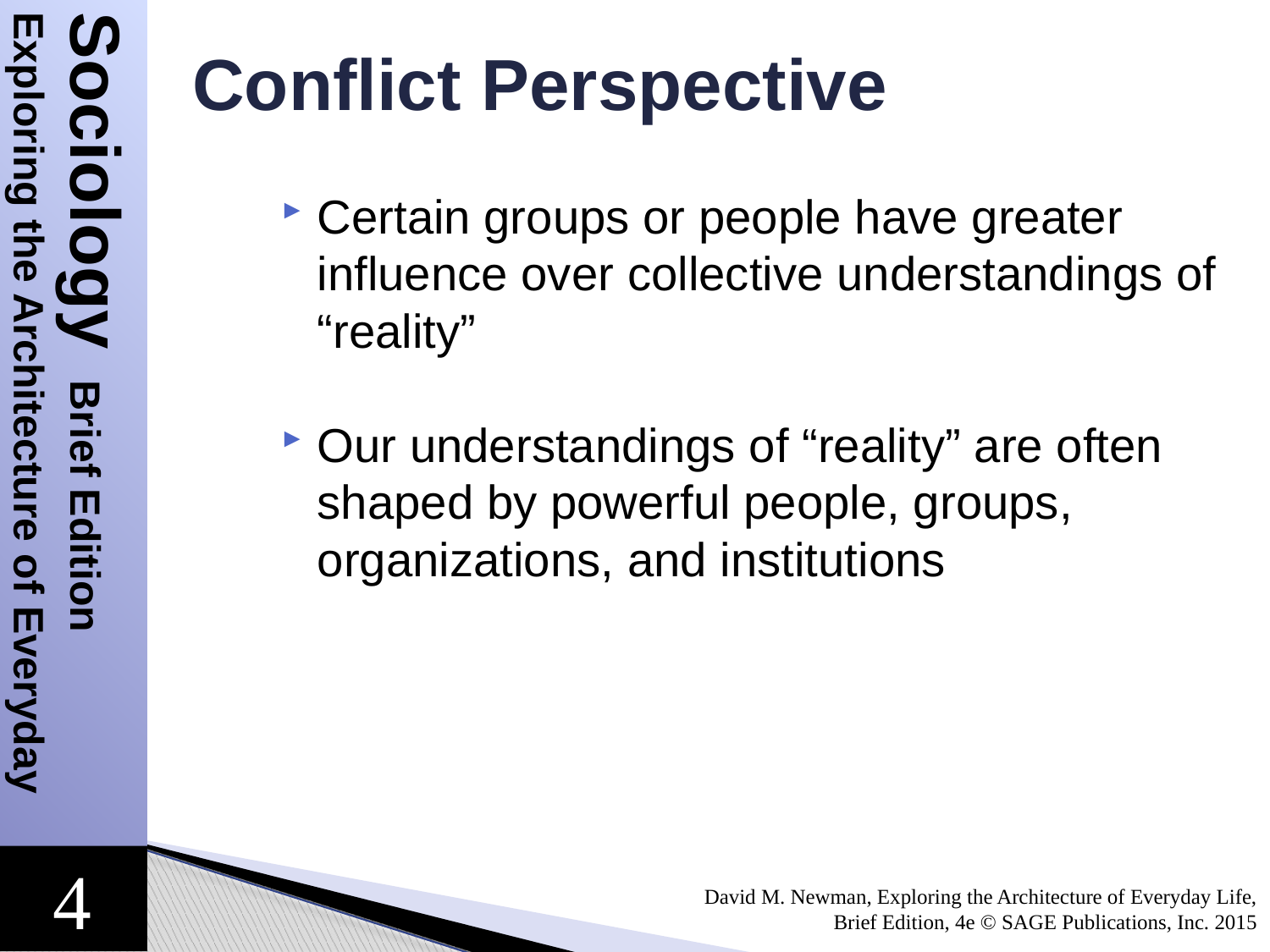

Conflict Perspective
Certain groups or people have greater influence over collective understandings of “reality”

Our understandings of “reality” are often shaped by powerful people, groups, organizations, and institutions

David M. Newman, Exploring the Architecture of Everyday Life, Brief Edition, 4e © SAGE Publications, Inc. 2015